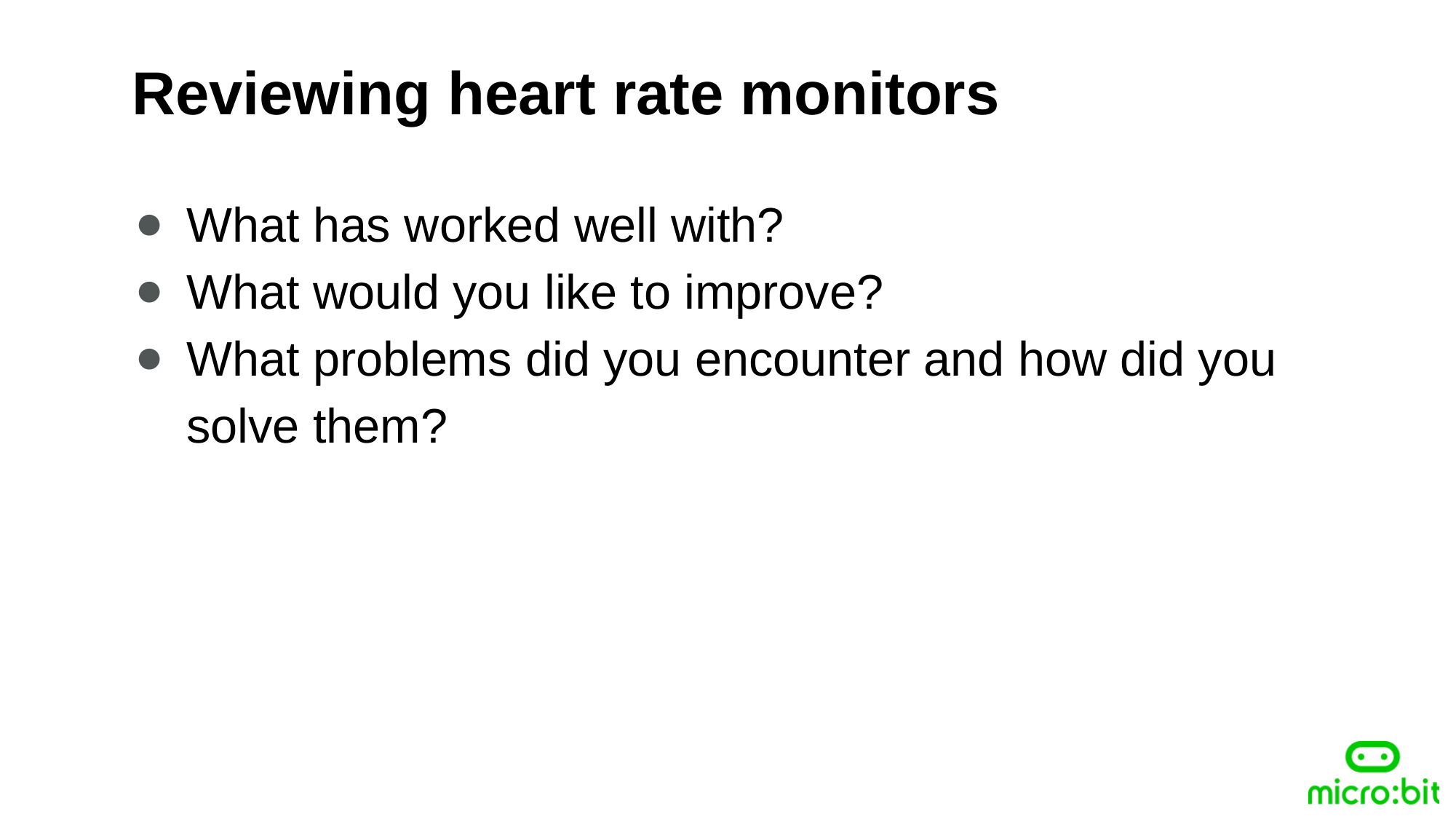

Reviewing heart rate monitors

What has worked well with?
What would you like to improve?
What problems did you encounter and how did you solve them?